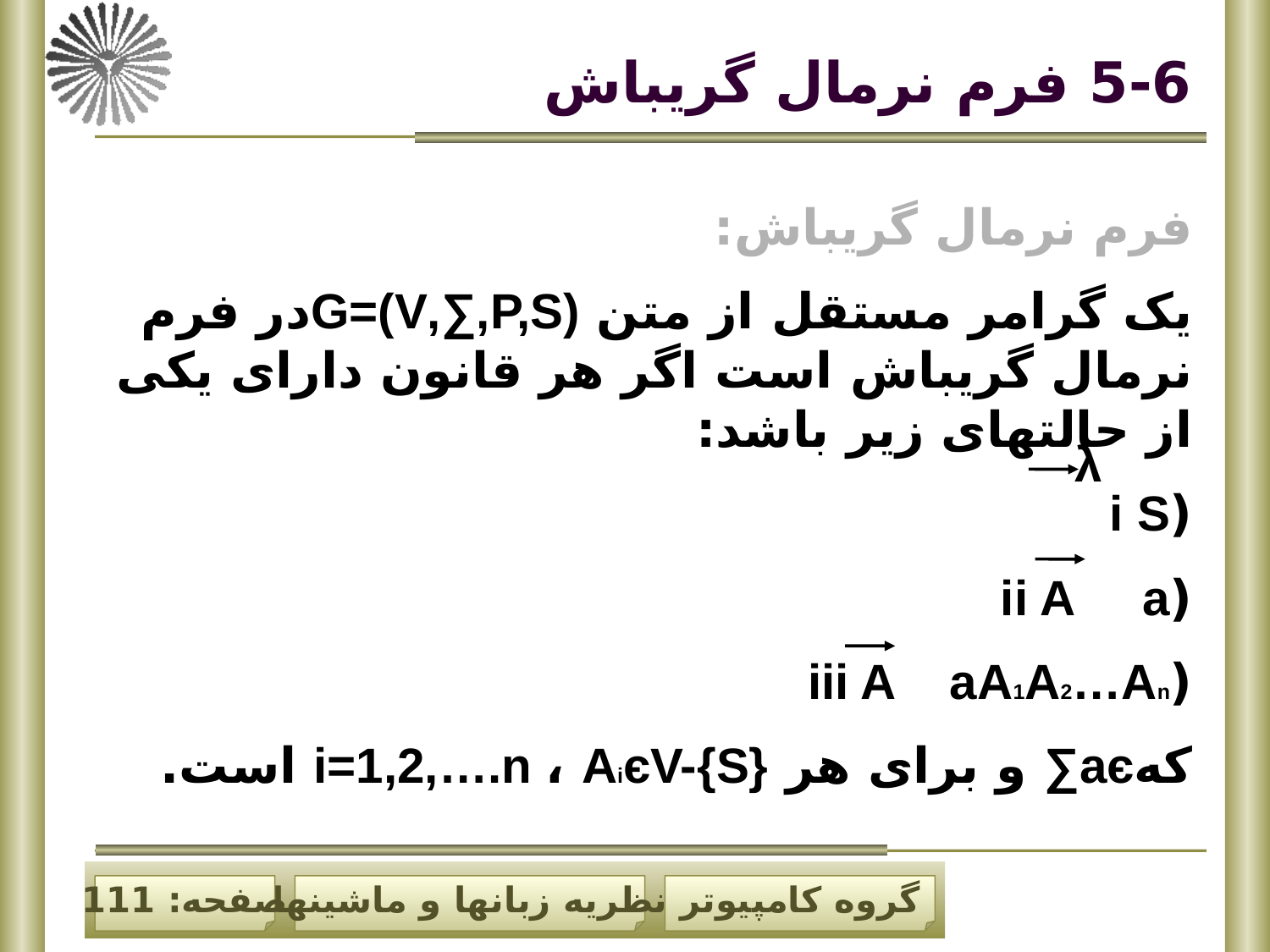

# 5-6 فرم نرمال گریباش
فرم نرمال گریباش:
یک گرامر مستقل از متن G=(V,∑,P,S)در فرم نرمال گریباش است اگر هر قانون دارای یکی از حالتهای زیر باشد:
(i S
(ii A     a
(iii A    aA1A2…An
کهaє∑ و برای هر i=1,2,….n ، AiєV-{S} است.
λ